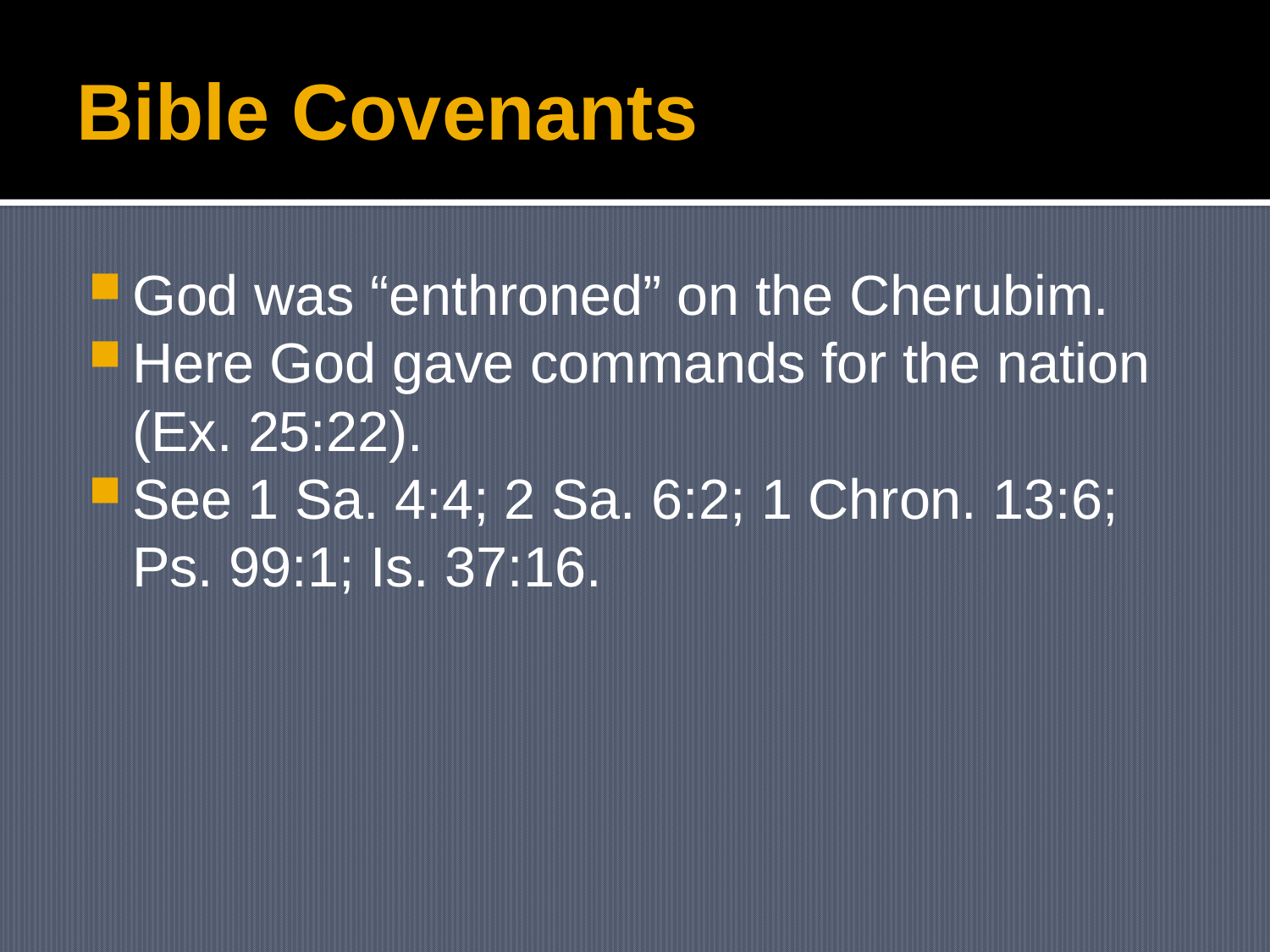

# Bible Covenants
God was “enthroned” on the Cherubim.
Here God gave commands for the nation (Ex. 25:22).
See 1 Sa. 4:4; 2 Sa. 6:2; 1 Chron. 13:6; Ps. 99:1; Is. 37:16.